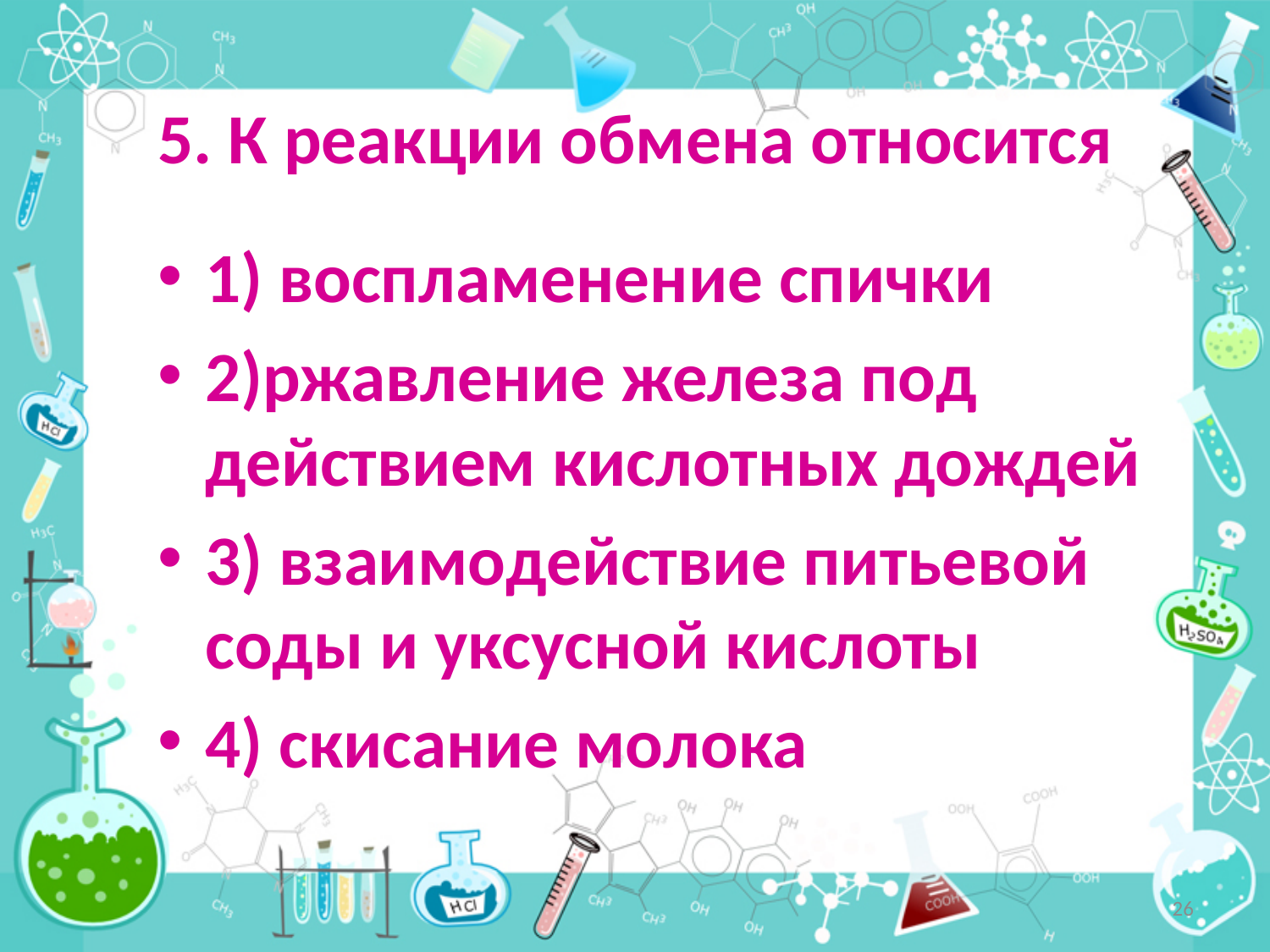

# 5. К реакции обмена относится
1) воспламенение спички
2)ржавление железа под действием кислотных дождей
3) взаимодействие питьевой соды и уксусной кислоты
4) скисание молока
26